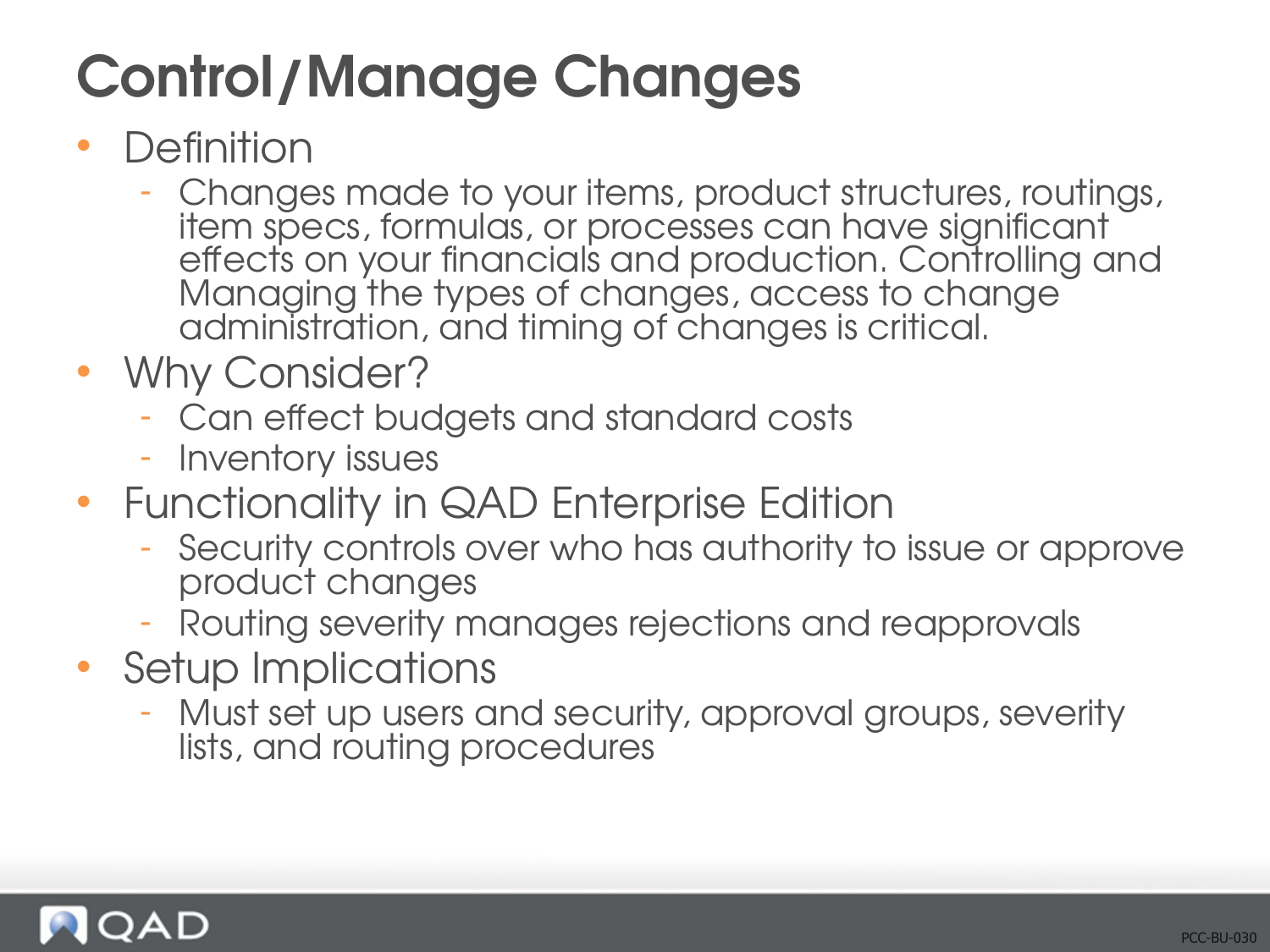

# Control/Manage Changes
Definition
Changes made to your items, product structures, routings, item specs, formulas, or processes can have significant effects on your financials and production. Controlling and Managing the types of changes, access to change administration, and timing of changes is critical.
Why Consider?
Can effect budgets and standard costs
Inventory issues
Functionality in QAD Enterprise Edition
Security controls over who has authority to issue or approve product changes
Routing severity manages rejections and reapprovals
Setup Implications
Must set up users and security, approval groups, severity lists, and routing procedures

PCC-BU-030